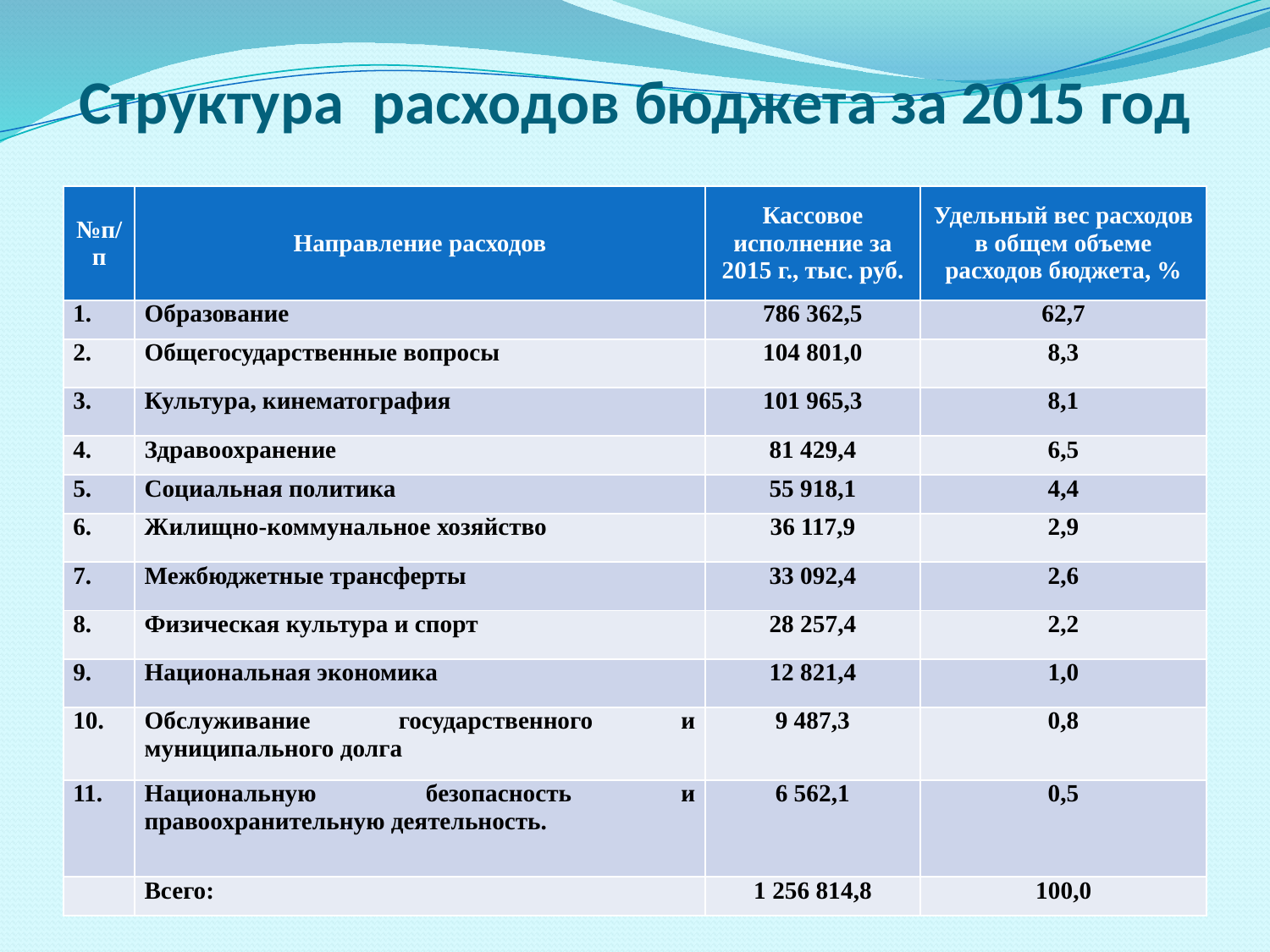

# Структура  расходов бюджета за 2015 год
| №п/п | Направление расходов | Кассовое исполнение за 2015 г., тыс. руб. | Удельный вес расходов в общем объеме расходов бюджета, % |
| --- | --- | --- | --- |
| 1. | Образование | 786 362,5 | 62,7 |
| 2. | Общегосударственные вопросы | 104 801,0 | 8,3 |
| 3. | Культура, кинематография | 101 965,3 | 8,1 |
| 4. | Здравоохранение | 81 429,4 | 6,5 |
| 5. | Социальная политика | 55 918,1 | 4,4 |
| 6. | Жилищно-коммунальное хозяйство | 36 117,9 | 2,9 |
| 7. | Межбюджетные трансферты | 33 092,4 | 2,6 |
| 8. | Физическая культура и спорт | 28 257,4 | 2,2 |
| 9. | Национальная экономика | 12 821,4 | 1,0 |
| 10. | Обслуживание государственного и муниципального долга | 9 487,3 | 0,8 |
| 11. | Национальную безопасность и правоохранительную деятельность. | 6 562,1 | 0,5 |
|  | Всего: | 1 256 814,8 | 100,0 |